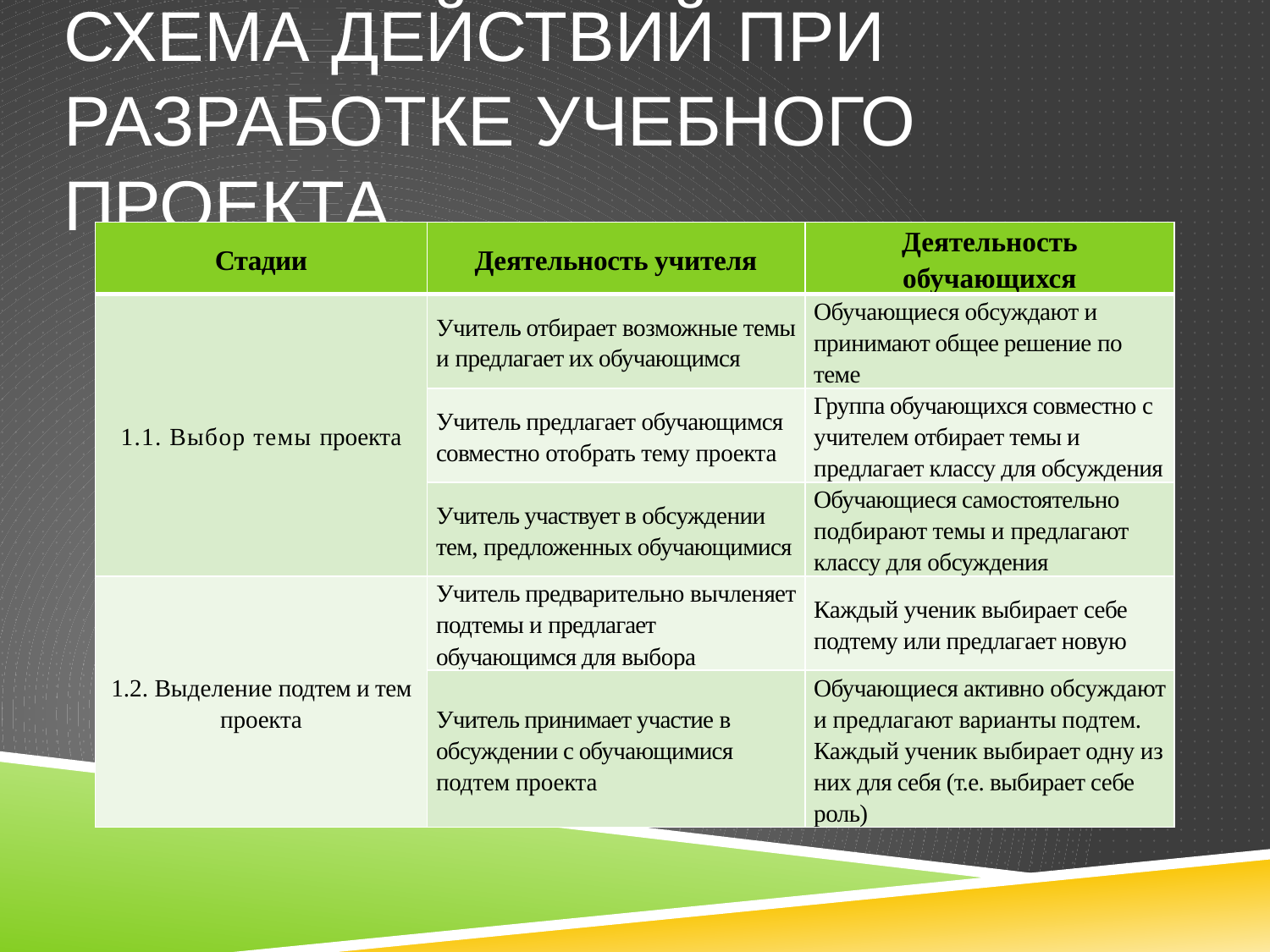

# Схема действий при разработке учебного проекта
| Стадии | Деятельность учителя | Деятельность обучающихся |
| --- | --- | --- |
| 1.1. Выбор темы проекта | Учитель отбирает возможные темы и предлагает их обучающимся | Обучающиеся обсуждают и принимают общее решение по теме |
|  | Учитель предлагает обучающимся совместно отобрать тему проекта | Группа обучающихся совместно с учителем отбирает темы и предлагает классу для обсуждения |
|  | Учитель участвует в обсуждении тем, предложенных обучающимися | Обучающиеся самостоятельно подбирают темы и предлагают классу для обсуждения |
| 1.2. Выделение подтем и тем проекта | Учитель предварительно вычленяет подтемы и предлагает обучающимся для выбора | Каждый ученик выбирает себе подтему или предлагает новую |
|  | Учитель принимает участие в обсуждении с обучающимися подтем проекта | Обучающиеся активно обсуждают и предлагают варианты подтем. Каждый ученик выбирает одну из них для себя (т.е. выбирает себе роль) |